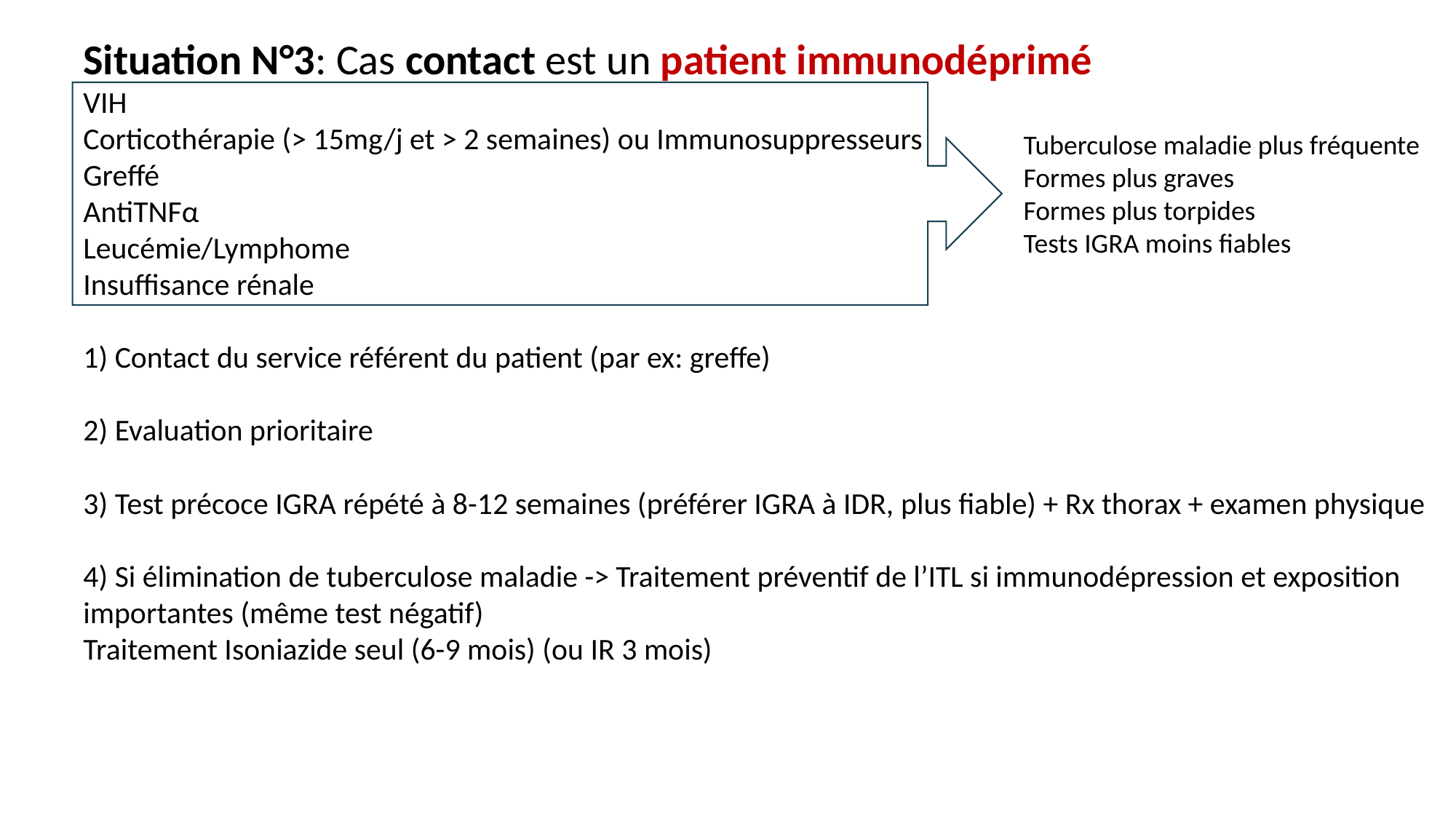

Situation N°3: Cas contact est un patient immunodéprimé
VIH
Corticothérapie (> 15mg/j et > 2 semaines) ou Immunosuppresseurs
Greffé
AntiTNFα
Leucémie/Lymphome
Insuffisance rénale
1) Contact du service référent du patient (par ex: greffe)

2) Evaluation prioritaire
3) Test précoce IGRA répété à 8-12 semaines (préférer IGRA à IDR, plus fiable) + Rx thorax + examen physique

4) Si élimination de tuberculose maladie -> Traitement préventif de l’ITL si immunodépression et exposition importantes (même test négatif)
Traitement Isoniazide seul (6-9 mois) (ou IR 3 mois)

Tuberculose maladie plus fréquente
Formes plus graves
Formes plus torpides
Tests IGRA moins fiables